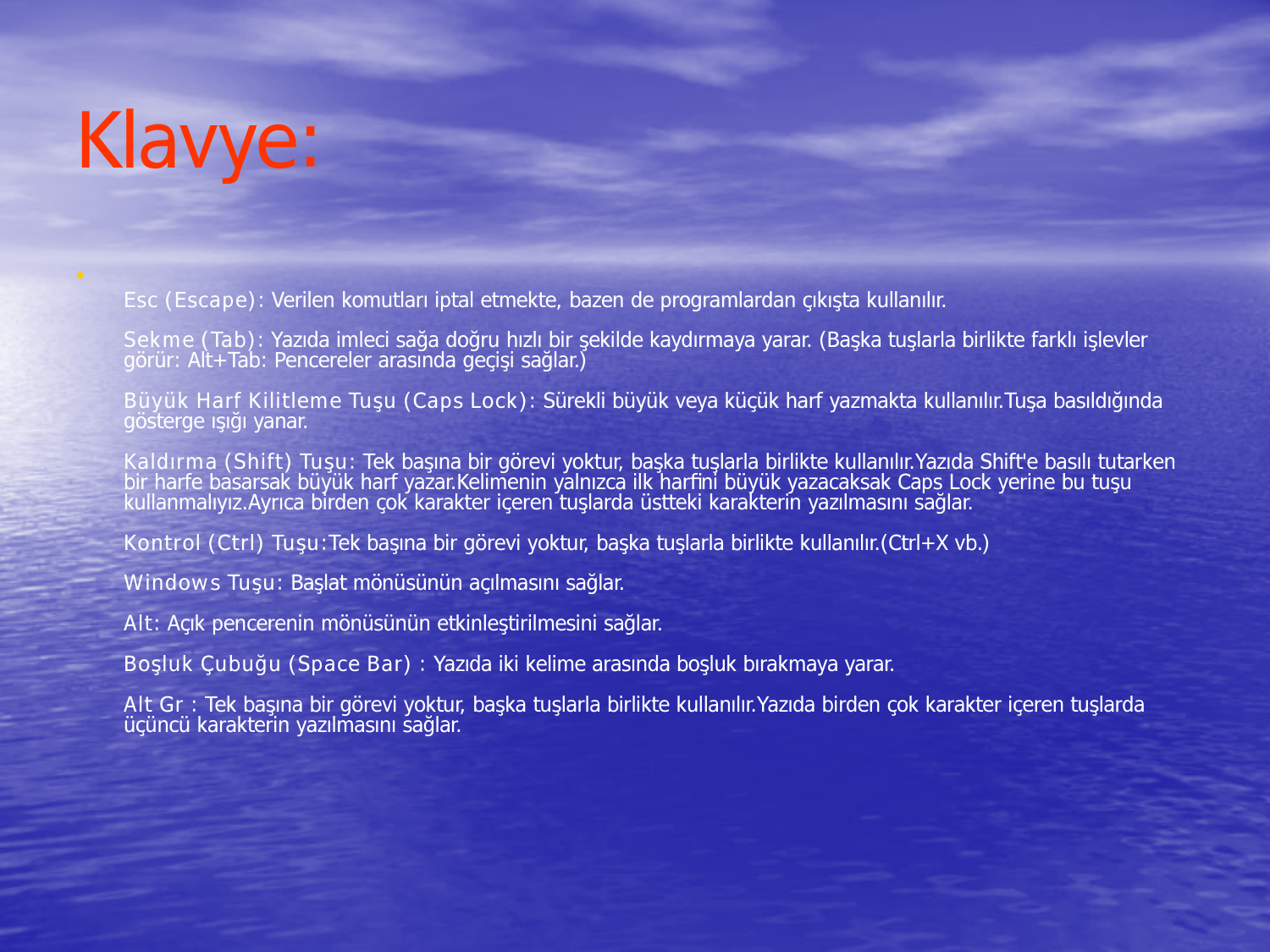

# Klavye:
Esc (Escape): Verilen komutları iptal etmekte, bazen de programlardan çıkışta kullanılır.
Sekme (Tab): Yazıda imleci sağa doğru hızlı bir şekilde kaydırmaya yarar. (Başka tuşlarla birlikte farklı işlevler görür: Alt+Tab: Pencereler arasında geçişi sağlar.)
Büyük Harf Kilitleme Tuşu (Caps Lock): Sürekli büyük veya küçük harf yazmakta kullanılır.Tuşa basıldığında gösterge ışığı yanar.
Kaldırma (Shift) Tuşu: Tek başına bir görevi yoktur, başka tuşlarla birlikte kullanılır.Yazıda Shift'e basılı tutarken bir harfe basarsak büyük harf yazar.Kelimenin yalnızca ilk harfini büyük yazacaksak Caps Lock yerine bu tuşu kullanmalıyız.Ayrıca birden çok karakter içeren tuşlarda üstteki karakterin yazılmasını sağlar.
Kontrol (Ctrl) Tuşu:Tek başına bir görevi yoktur, başka tuşlarla birlikte kullanılır.(Ctrl+X vb.)
Windows Tuşu: Başlat mönüsünün açılmasını sağlar.
Alt: Açık pencerenin mönüsünün etkinleştirilmesini sağlar.
Boşluk Çubuğu (Space Bar) : Yazıda iki kelime arasında boşluk bırakmaya yarar.
Alt Gr : Tek başına bir görevi yoktur, başka tuşlarla birlikte kullanılır.Yazıda birden çok karakter içeren tuşlarda üçüncü karakterin yazılmasını sağlar.